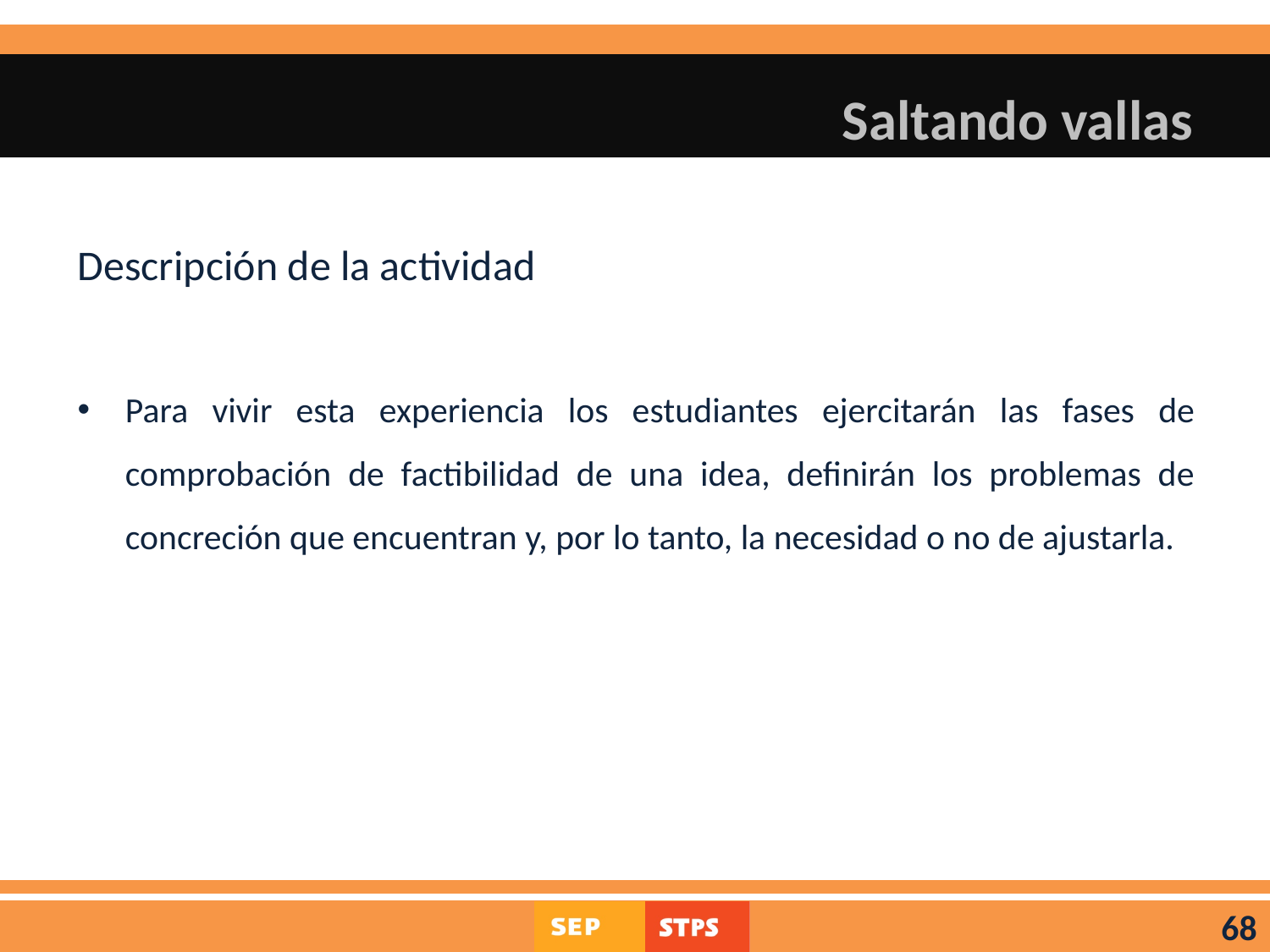

# Saltando vallas
Descripción de la actividad

Para vivir esta experiencia los estudiantes ejercitarán las fases de comprobación de factibilidad de una idea, definirán los problemas de concreción que encuentran y, por lo tanto, la necesidad o no de ajustarla.
68